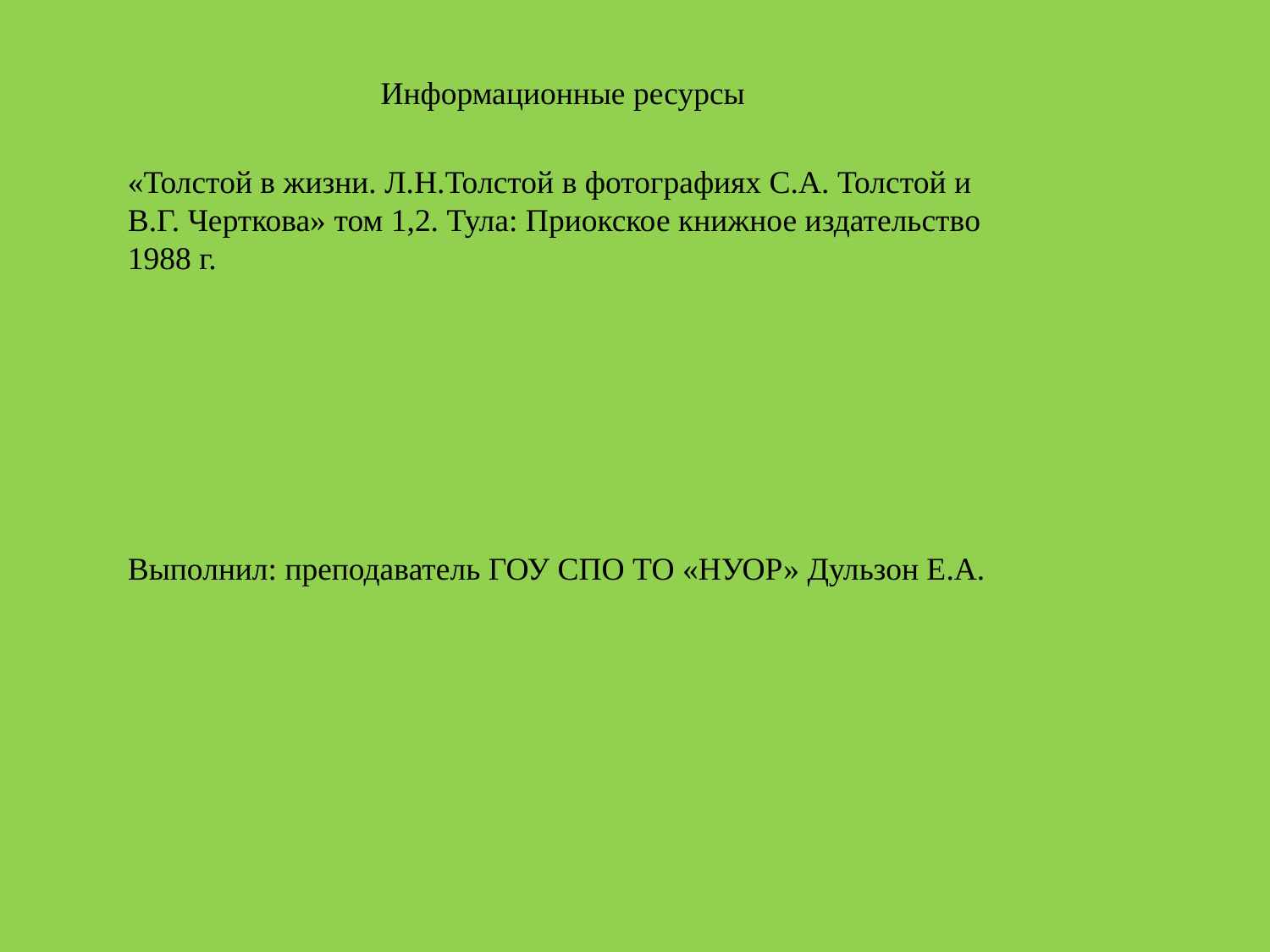

Информационные ресурсы

«Толстой в жизни. Л.Н.Толстой в фотографиях С.А. Толстой и В.Г. Черткова» том 1,2. Тула: Приокское книжное издательство 1988 г.

Выполнил: преподаватель ГОУ СПО ТО «НУОР» Дульзон Е.А.